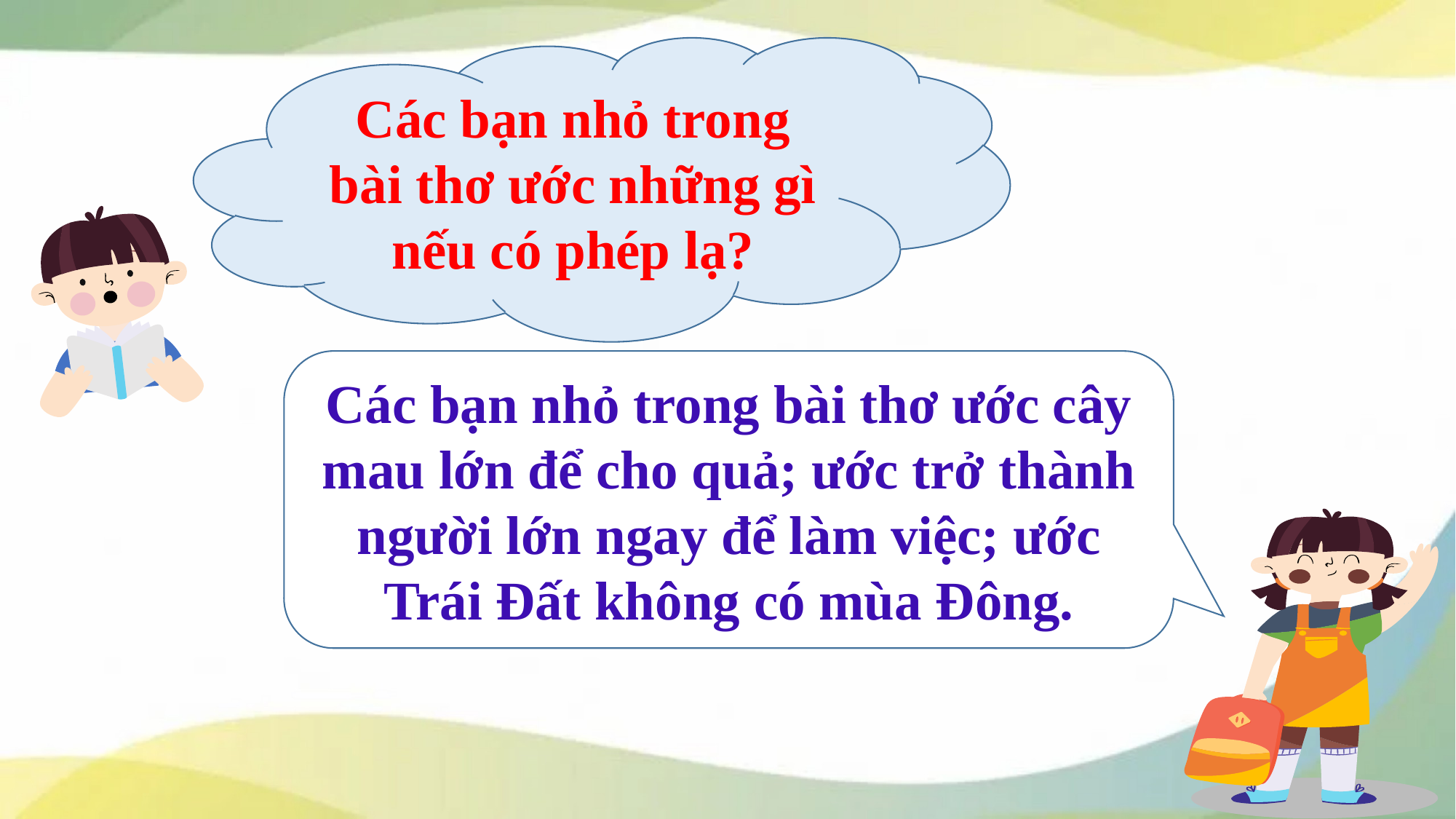

Các bạn nhỏ trong bài thơ ước những gì nếu có phép lạ?
#

Các bạn nhỏ trong bài thơ ước cây mau lớn để cho quả; ước trở thành người lớn ngay để làm việc; ước Trái Đất không có mùa Đông.